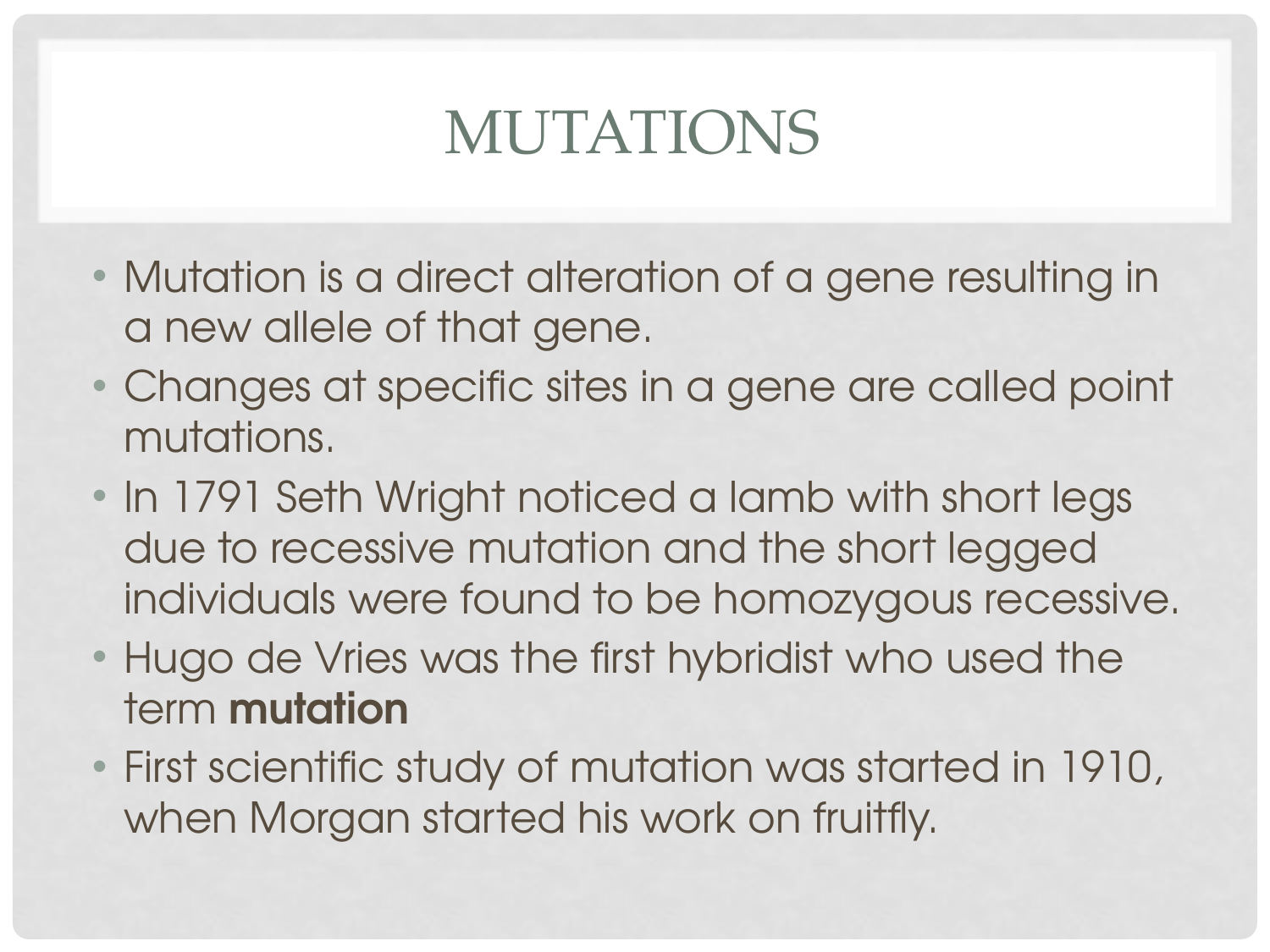

# MUTATIONS
Mutation is a direct alteration of a gene resulting in a new allele of that gene.
Changes at specific sites in a gene are called point mutations.
In 1791 Seth Wright noticed a lamb with short legs due to recessive mutation and the short legged individuals were found to be homozygous recessive.
Hugo de Vries was the first hybridist who used the term mutation
First scientific study of mutation was started in 1910, when Morgan started his work on fruitfly.